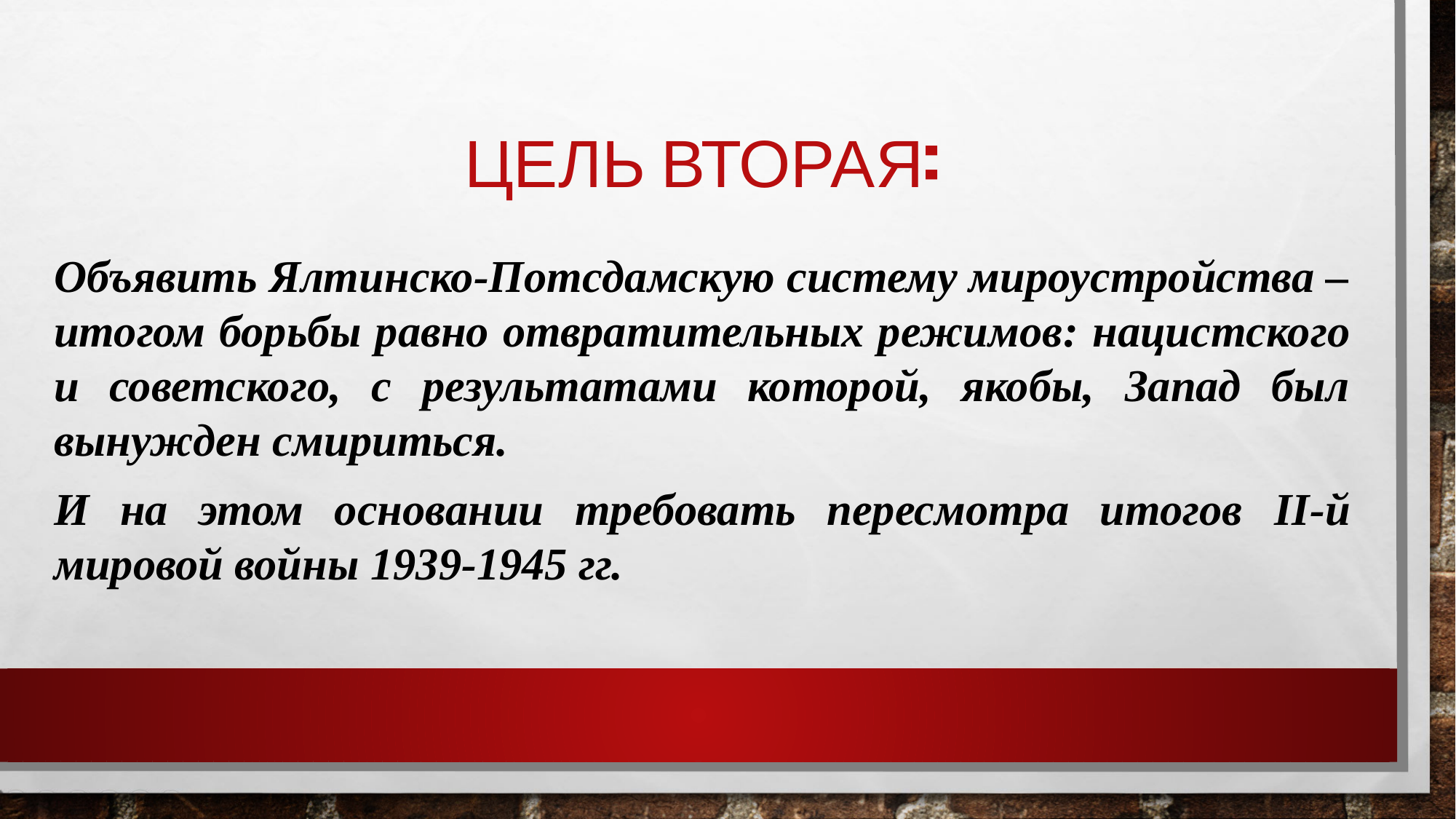

# ЦЕЛЬ ВТОРАЯ:
Объявить Ялтинско-Потсдамскую систему мироустройства – итогом борьбы равно отвратительных режимов: нацистского и советского, с результатами которой, якобы, Запад был вынужден смириться.
И на этом основании требовать пересмотра итогов II-й мировой войны 1939-1945 гг.